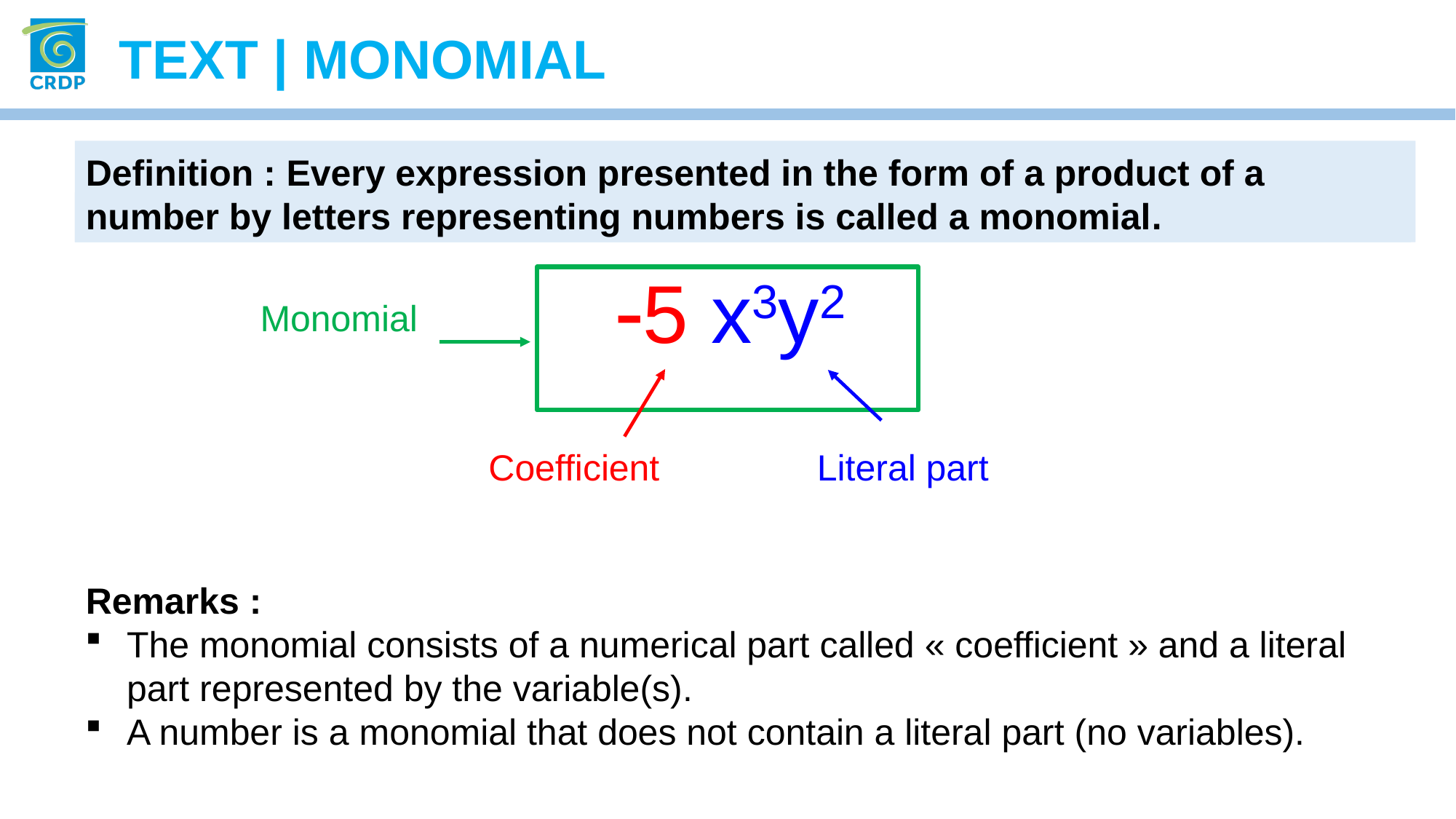

Text | Monomial

Definition : Every expression presented in the form of a product of a number by letters representing numbers is called a monomial.
−5 x3y2
Monomial
Coefficient
Literal part
Remarks :
The monomial consists of a numerical part called « coefficient » and a literal part represented by the variable(s).
A number is a monomial that does not contain a literal part (no variables).